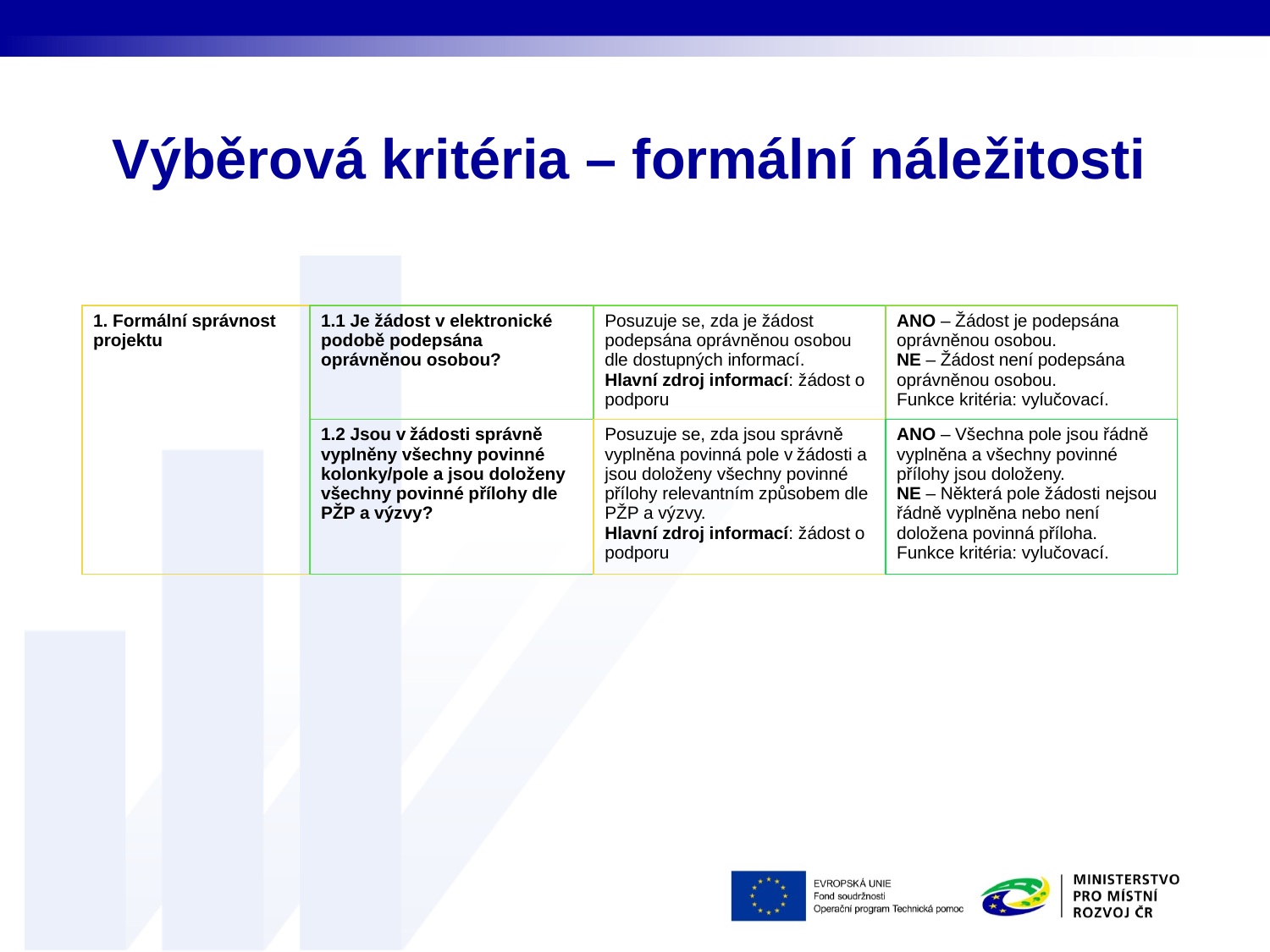

# Výběrová kritéria – formální náležitosti
| 1. Formální správnost projektu | 1.1 Je žádost v elektronické podobě podepsána oprávněnou osobou? | Posuzuje se, zda je žádost podepsána oprávněnou osobou dle dostupných informací.  Hlavní zdroj informací: žádost o podporu | ANO – Žádost je podepsána oprávněnou osobou.   NE – Žádost není podepsána oprávněnou osobou.  Funkce kritéria: vylučovací. |
| --- | --- | --- | --- |
|  | 1.2 Jsou v žádosti správně vyplněny všechny povinné kolonky/pole a jsou doloženy všechny povinné přílohy dle PŽP a výzvy? | Posuzuje se, zda jsou správně vyplněna povinná pole v žádosti a jsou doloženy všechny povinné přílohy relevantním způsobem dle PŽP a výzvy.  Hlavní zdroj informací: žádost o podporu | ANO – Všechna pole jsou řádně vyplněna a všechny povinné přílohy jsou doloženy.   NE – Některá pole žádosti nejsou řádně vyplněna nebo není doložena povinná příloha.  Funkce kritéria: vylučovací. |